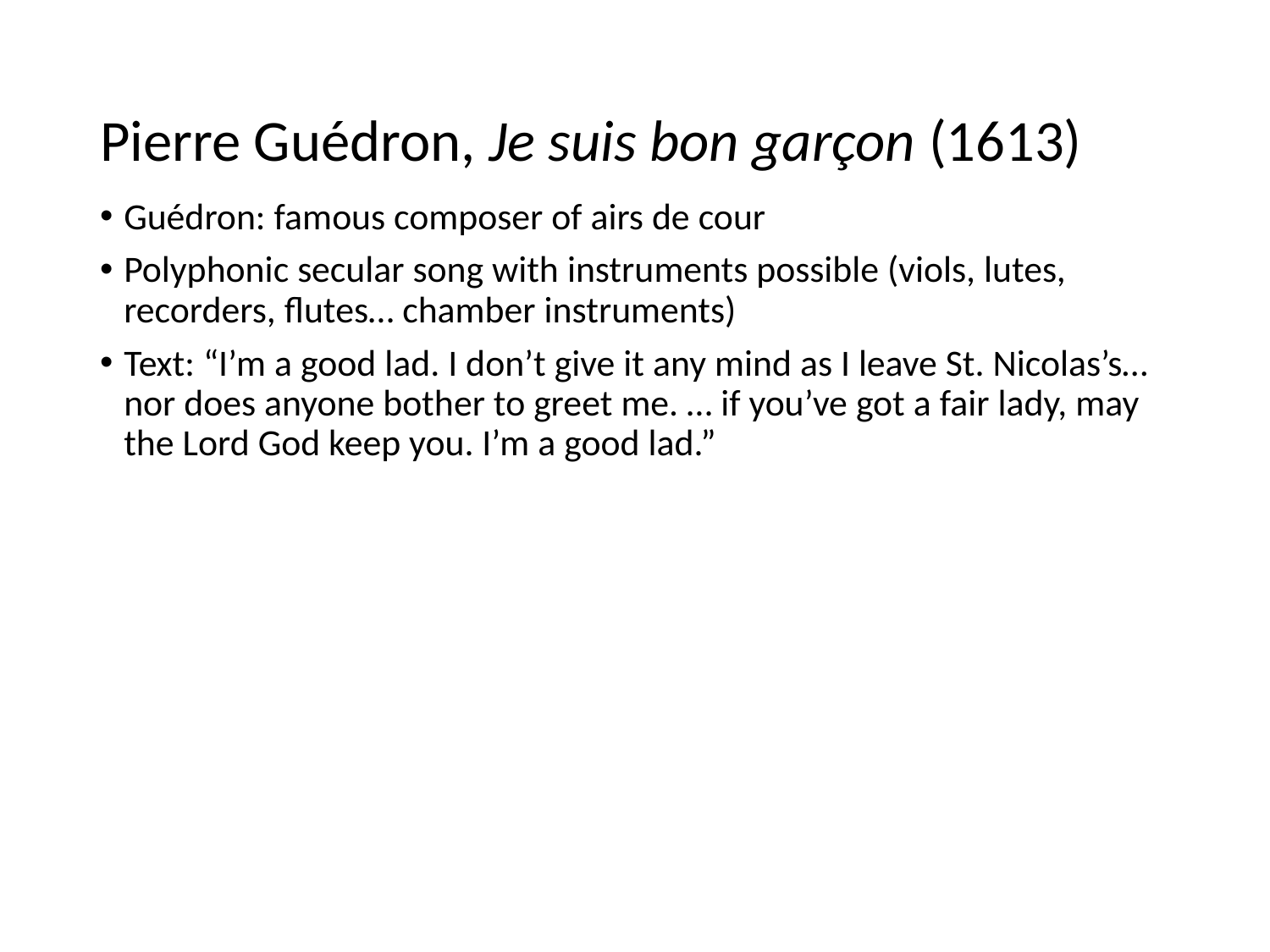

# Pierre Guédron, Je suis bon garçon (1613)
Guédron: famous composer of airs de cour
Polyphonic secular song with instruments possible (viols, lutes, recorders, flutes… chamber instruments)
Text: “I’m a good lad. I don’t give it any mind as I leave St. Nicolas’s… nor does anyone bother to greet me. … if you’ve got a fair lady, may the Lord God keep you. I’m a good lad.”